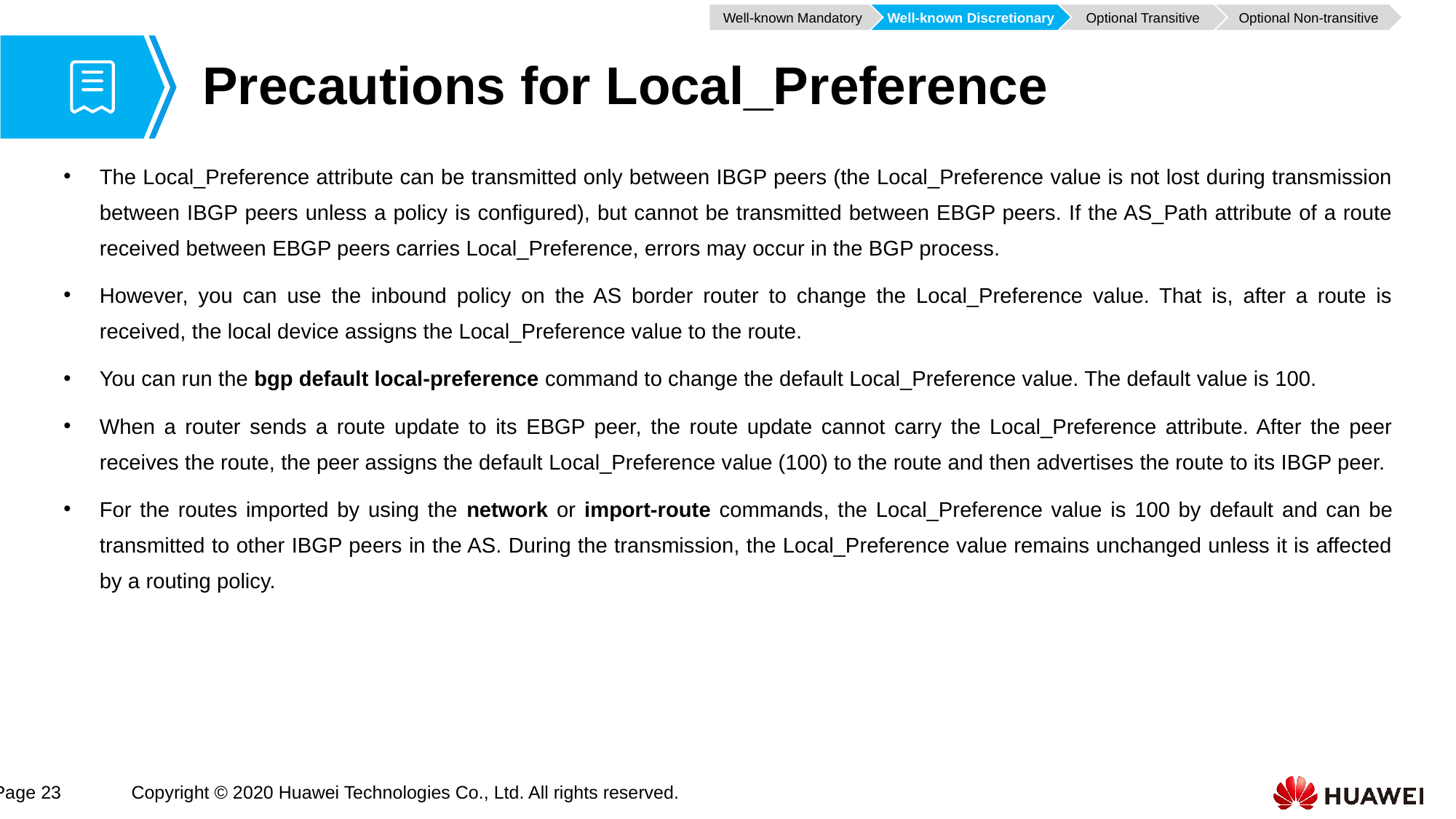

Well-known Mandatory
Well-known Discretionary
Optional Transitive
Optional Non-transitive
# Precautions for Local_Preference
The Local_Preference attribute can be transmitted only between IBGP peers (the Local_Preference value is not lost during transmission between IBGP peers unless a policy is configured), but cannot be transmitted between EBGP peers. If the AS_Path attribute of a route received between EBGP peers carries Local_Preference, errors may occur in the BGP process.
However, you can use the inbound policy on the AS border router to change the Local_Preference value. That is, after a route is received, the local device assigns the Local_Preference value to the route.
You can run the bgp default local-preference command to change the default Local_Preference value. The default value is 100.
When a router sends a route update to its EBGP peer, the route update cannot carry the Local_Preference attribute. After the peer receives the route, the peer assigns the default Local_Preference value (100) to the route and then advertises the route to its IBGP peer.
For the routes imported by using the network or import-route commands, the Local_Preference value is 100 by default and can be transmitted to other IBGP peers in the AS. During the transmission, the Local_Preference value remains unchanged unless it is affected by a routing policy.